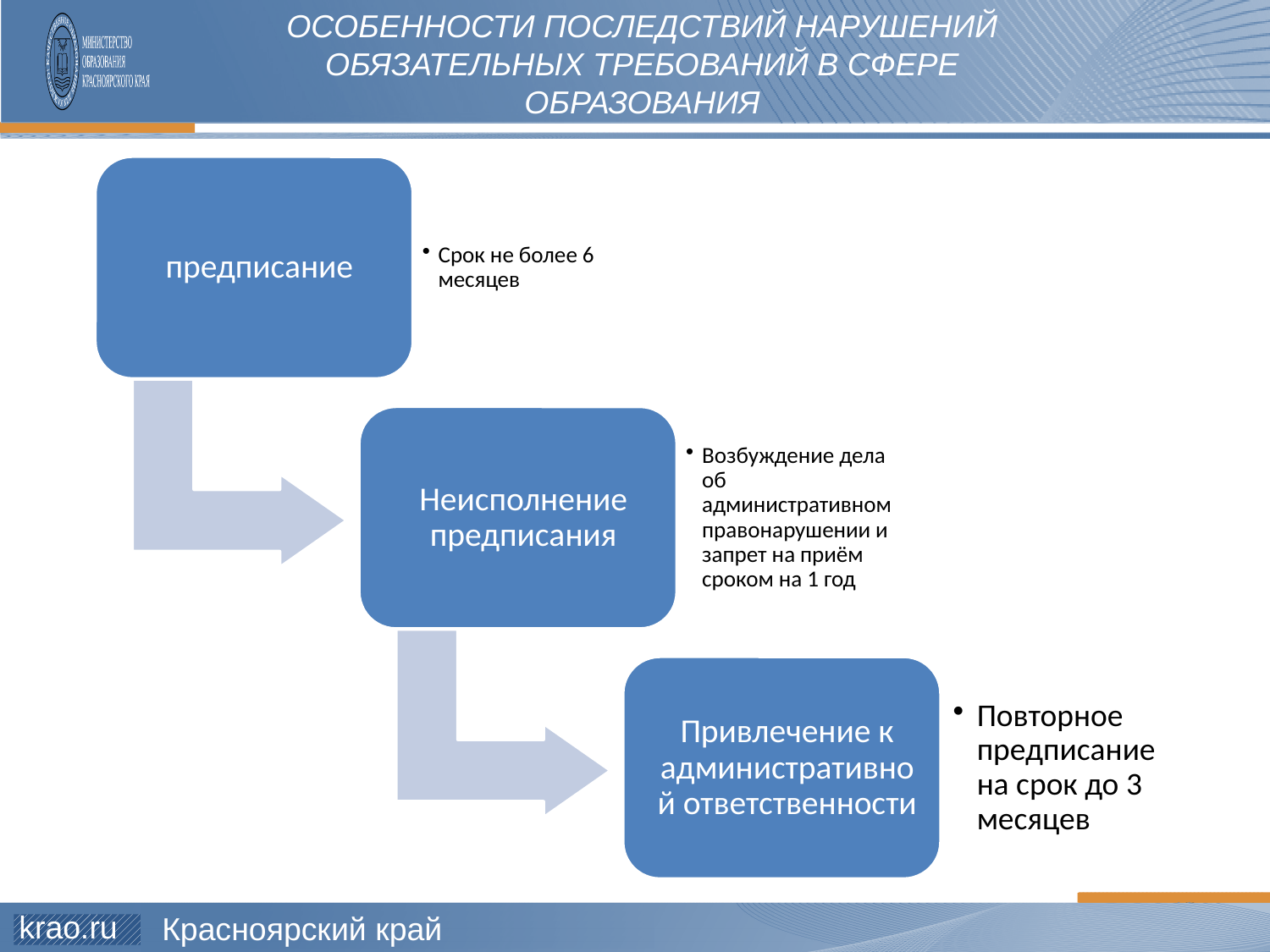

ОСОБЕННОСТИ ПОСЛЕДСТВИЙ НАРУШЕНИЙ ОБЯЗАТЕЛЬНЫХ ТРЕБОВАНИЙ В СФЕРЕ ОБРАЗОВАНИЯ
#
предписание
Срок не более 6 месяцев
Неисполнение предписания
Возбуждение дела об административном правонарушении и запрет на приём сроком на 1 год
Привлечение к административной ответственности
Повторное предписание на срок до 3 месяцев
6